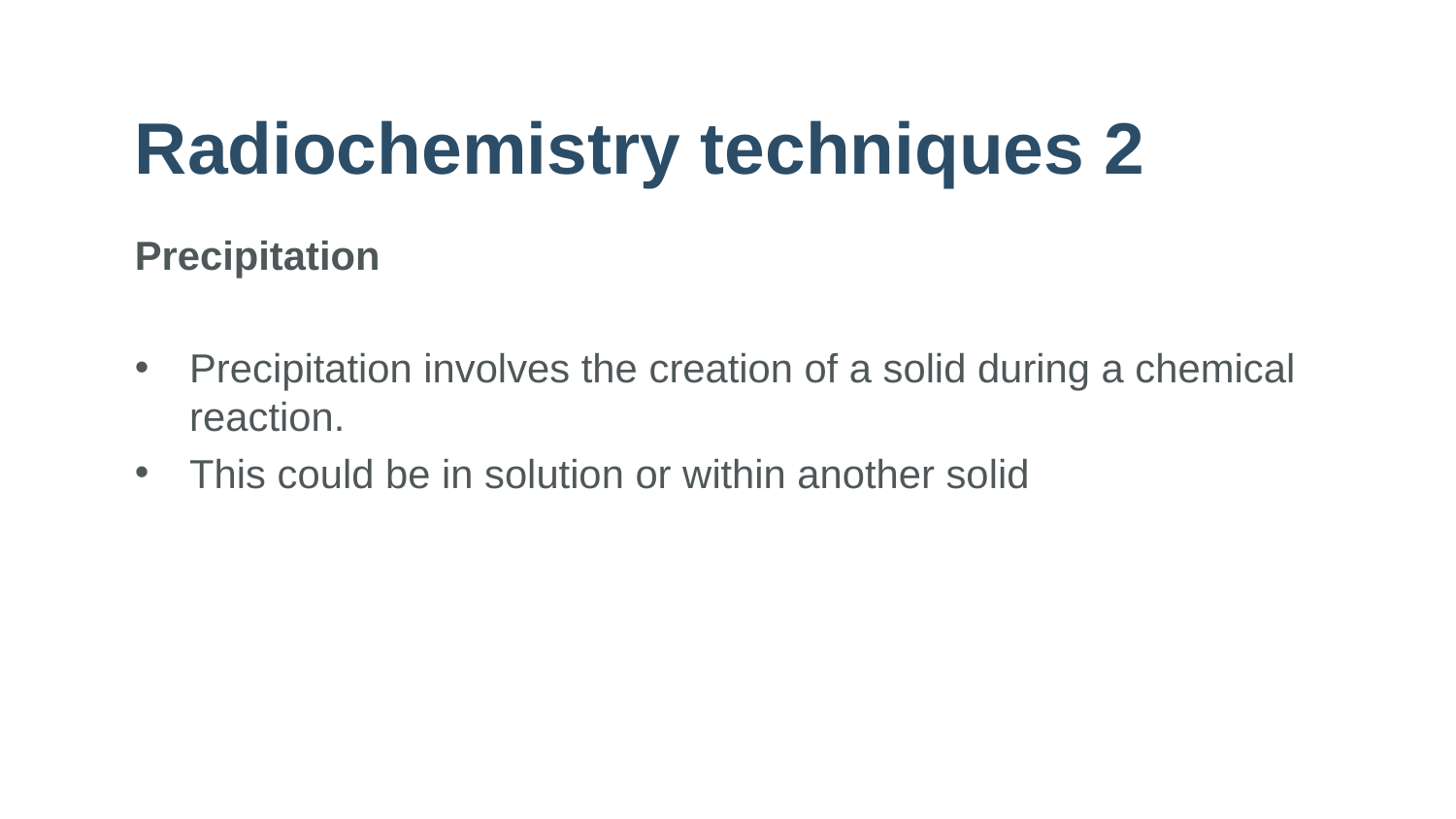

# Radiochemistry techniques 2
Precipitation

Precipitation involves the creation of a solid during a chemical reaction.
This could be in solution or within another solid